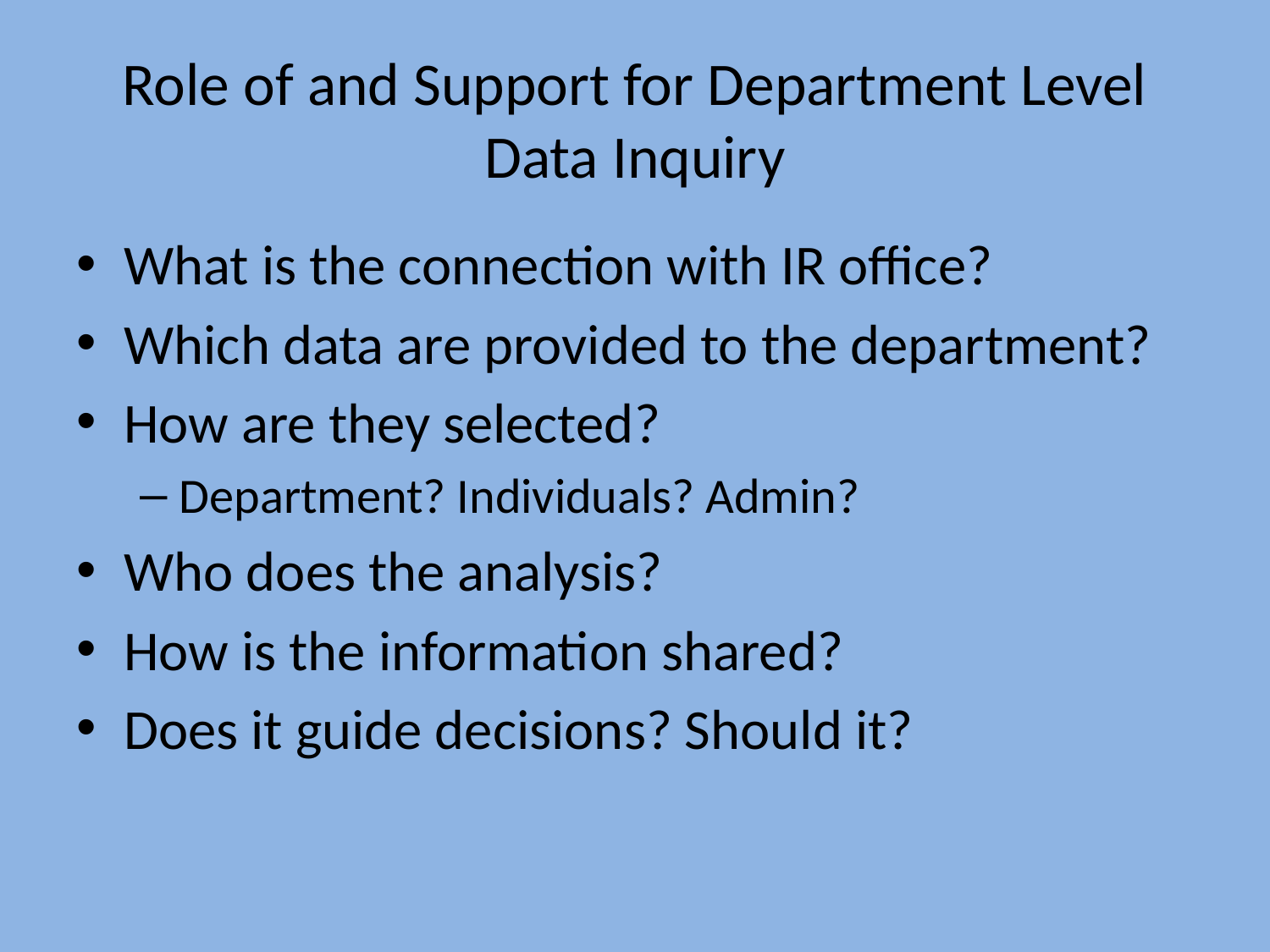

# Role of and Support for Department Level Data Inquiry
What is the connection with IR office?
Which data are provided to the department?
How are they selected?
Department? Individuals? Admin?
Who does the analysis?
How is the information shared?
Does it guide decisions? Should it?